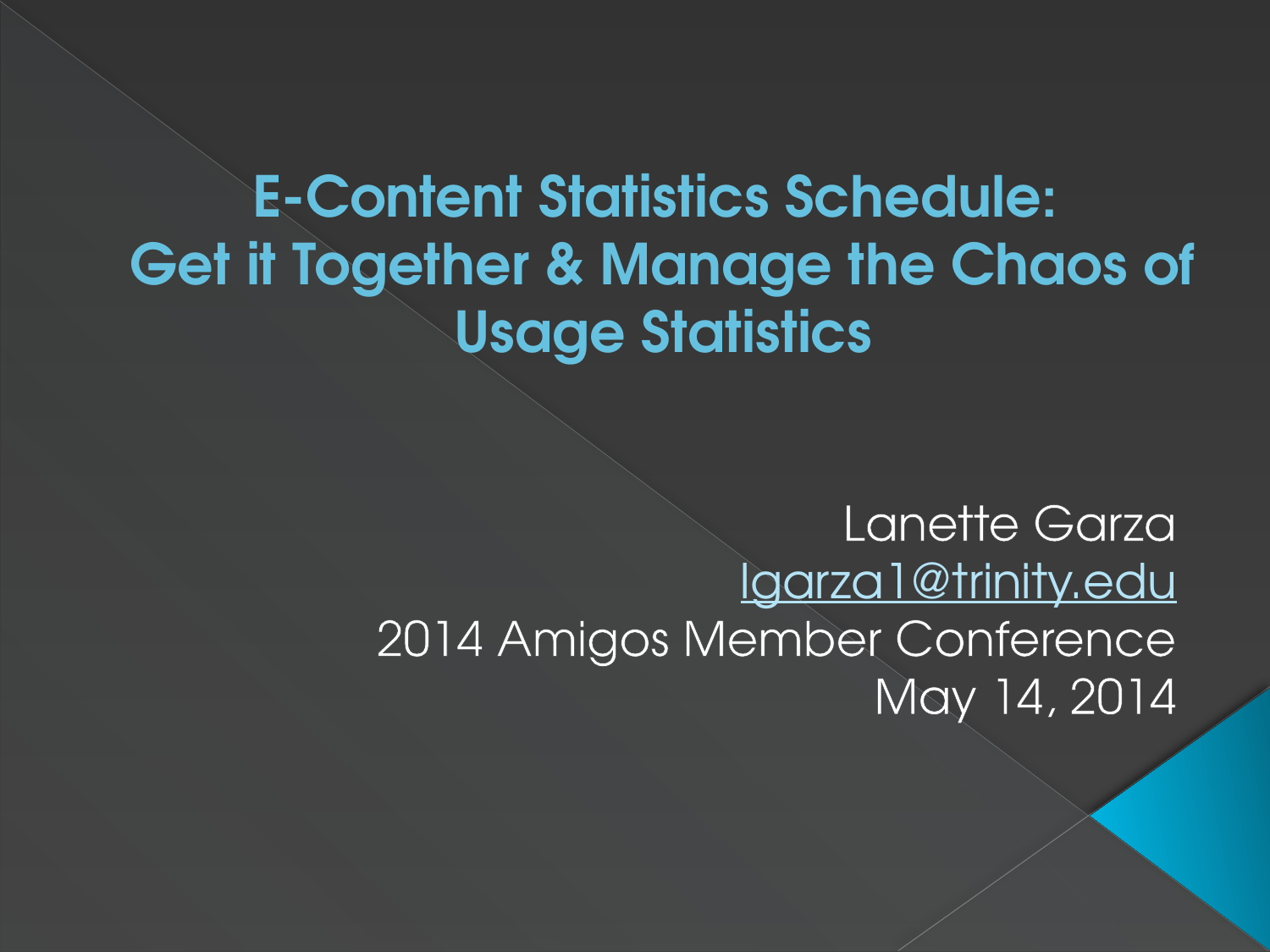

# E-Content Statistics Schedule: Get it Together & Manage the Chaos of Usage Statistics
Lanette Garza
lgarza1@trinity.edu
2014 Amigos Member Conference
May 14, 2014